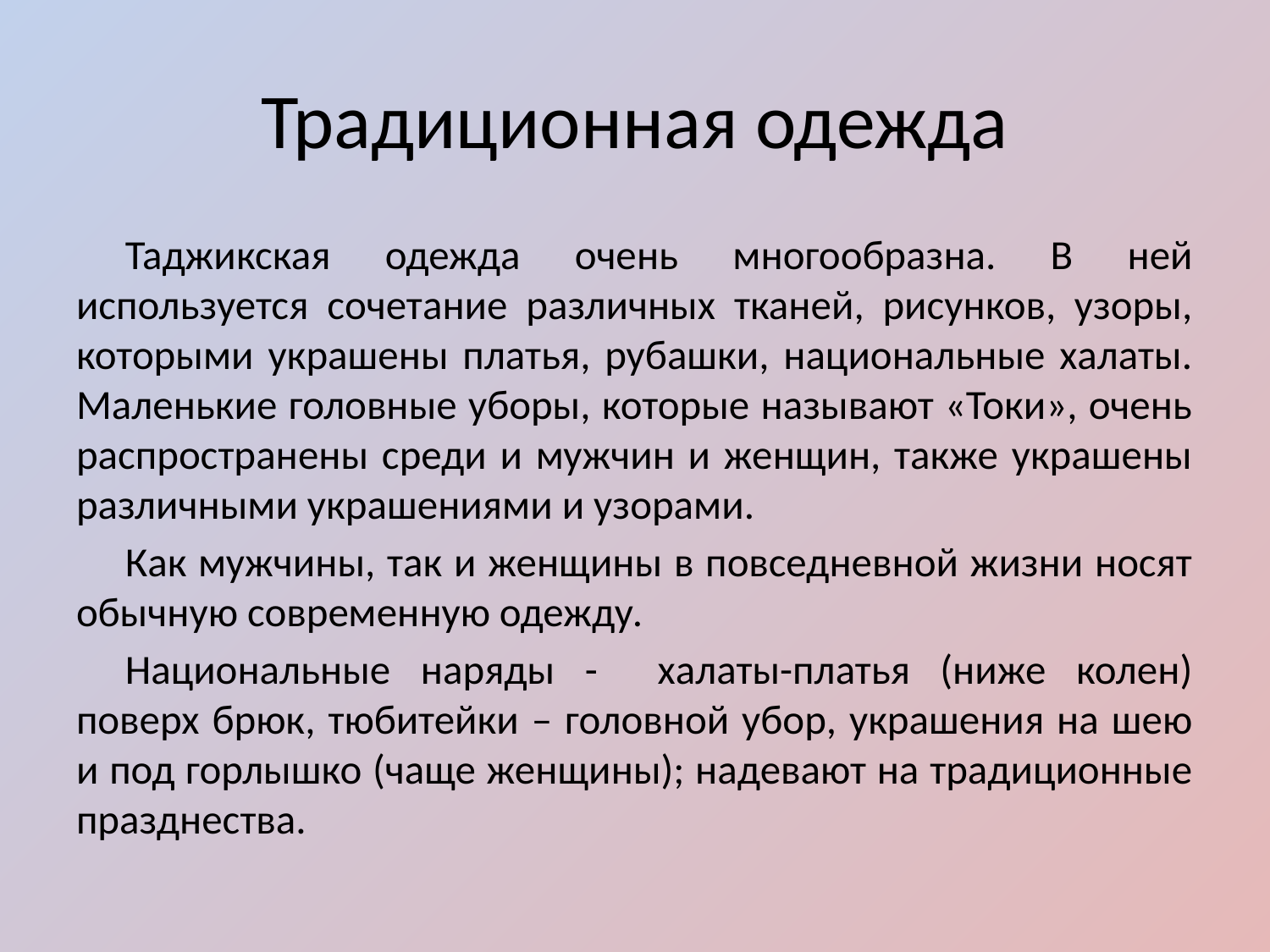

# Традиционная одежда
Таджикская одежда очень многообразна. В ней используется сочетание различных тканей, рисунков, узоры, которыми украшены платья, рубашки, национальные халаты. Маленькие головные уборы, которые называют «Токи», очень распространены среди и мужчин и женщин, также украшены различными украшениями и узорами.
Как мужчины, так и женщины в повседневной жизни носят обычную современную одежду.
Национальные наряды -  халаты-платья (ниже колен) поверх брюк, тюбитейки – головной убор, украшения на шею и под горлышко (чаще женщины); надевают на традиционные празднества.